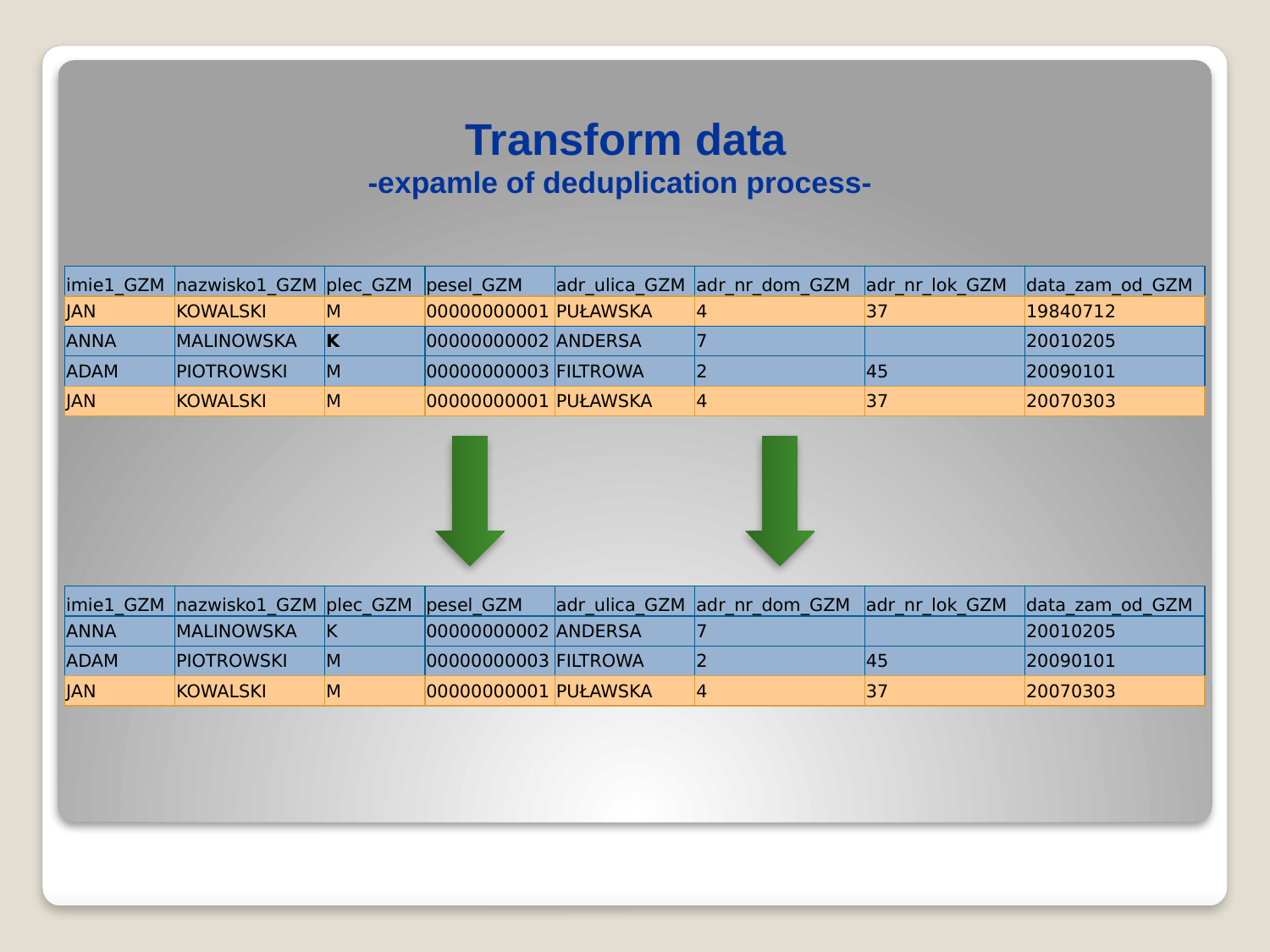

# Transform data -expamle of deduplication process-

| imie1\_GZM | nazwisko1\_GZM | plec\_GZM | pesel\_GZM | adr\_ulica\_GZM | adr\_nr\_dom\_GZM | adr\_nr\_lok\_GZM | data\_zam\_od\_GZM |
| --- | --- | --- | --- | --- | --- | --- | --- |
| imie1\_GZM | nazwisko1\_GZM | plec\_GZM | pesel\_GZM | adr\_ulica\_GZM | adr\_nr\_dom\_GZM | adr\_nr\_lok\_GZM | data\_zam\_od\_GZM |
| --- | --- | --- | --- | --- | --- | --- | --- |
| imie1\_GZM | nazwisko1\_GZM | plec\_GZM | pesel\_GZM | adr\_ulica\_GZM | adr\_nr\_dom\_GZM | adr\_nr\_lok\_GZM | data\_zam\_od\_GZM |
| --- | --- | --- | --- | --- | --- | --- | --- |
| JAN | KOWALSKI | M | 00000000001 | PUŁAWSKA | 4 | 37 | 20070303 |
| ANNA | MALINOWSKA | K | 00000000002 | ANDERSA | 7 |  | 20010205 |
| ADAM | PIOTROWSKI | M | 00000000003 | FILTROWA | 2 | 45 | 20090101 |
| JAN | KOWALSKI | M | 00000000001 | PUŁAWSKA | 4 | 37 | 19840712 |
| imie1\_GZM | nazwisko1\_GZM | plec\_GZM | pesel\_GZM | adr\_ulica\_GZM | adr\_nr\_dom\_GZM | adr\_nr\_lok\_GZM | data\_zam\_od\_GZM |
| --- | --- | --- | --- | --- | --- | --- | --- |
| JAN | KOWALSKI | M | 00000000001 | PUŁAWSKA | 4 | 37 | 20070303 |
| ANNA | MALINOWSKA | K | 00000000002 | ANDERSA | 7 |  | 20010205 |
| ADAM | PIOTROWSKI | M | 00000000003 | FILTROWA | 2 | 45 | 20090101 |
| JAN | KOWALSKI | M | 00000000001 | PUŁAWSKA | 4 | 37 | 19840712 |
| JAN | KOWALSKI | M | 00000000001 | PUŁAWSKA | 4 | 37 | 19840712 |
| --- | --- | --- | --- | --- | --- | --- | --- |
| JAN | KOWALSKI | M | 00000000001 | PUŁAWSKA | 4 | 37 | 19840712 |
| --- | --- | --- | --- | --- | --- | --- | --- |
| ANNA | MALINOWSKA | K | 00000000002 | ANDERSA | 7 |  | 20010205 |
| --- | --- | --- | --- | --- | --- | --- | --- |
| ANNA | MALINOWSKA | K | 00000000002 | ANDERSA | 7 |  | 20010205 |
| --- | --- | --- | --- | --- | --- | --- | --- |
| ADAM | PIOTROWSKI | M | 00000000003 | FILTROWA | 2 | 45 | 20090101 |
| --- | --- | --- | --- | --- | --- | --- | --- |
| ADAM | PIOTROWSKI | M | 00000000003 | FILTROWA | 2 | 45 | 20090101 |
| --- | --- | --- | --- | --- | --- | --- | --- |
| JAN | KOWALSKI | M | 00000000001 | PUŁAWSKA | 4 | 37 | 20070303 |
| --- | --- | --- | --- | --- | --- | --- | --- |
| JAN | KOWALSKI | M | 00000000001 | PUŁAWSKA | 4 | 37 | 20070303 |
| --- | --- | --- | --- | --- | --- | --- | --- |

| imie1\_GZM | nazwisko1\_GZM | plec\_GZM | pesel\_GZM | adr\_ulica\_GZM | adr\_nr\_dom\_GZM | adr\_nr\_lok\_GZM | data\_zam\_od\_GZM |
| --- | --- | --- | --- | --- | --- | --- | --- |
| ANNA | MALINOWSKA | K | 00000000002 | ANDERSA | 7 |  | 20010205 |
| --- | --- | --- | --- | --- | --- | --- | --- |
| ANNA | MALINOWSKA | K | 00000000002 | ANDERSA | 7 |  | 20010205 |
| --- | --- | --- | --- | --- | --- | --- | --- |
| ADAM | PIOTROWSKI | M | 00000000003 | FILTROWA | 2 | 45 | 20090101 |
| --- | --- | --- | --- | --- | --- | --- | --- |
| ADAM | PIOTROWSKI | M | 00000000003 | FILTROWA | 2 | 45 | 20090101 |
| --- | --- | --- | --- | --- | --- | --- | --- |
| JAN | KOWALSKI | M | 00000000001 | PUŁAWSKA | 4 | 37 | 20070303 |
| --- | --- | --- | --- | --- | --- | --- | --- |
| JAN | KOWALSKI | M | 00000000001 | PUŁAWSKA | 4 | 37 | 20070303 |
| --- | --- | --- | --- | --- | --- | --- | --- |